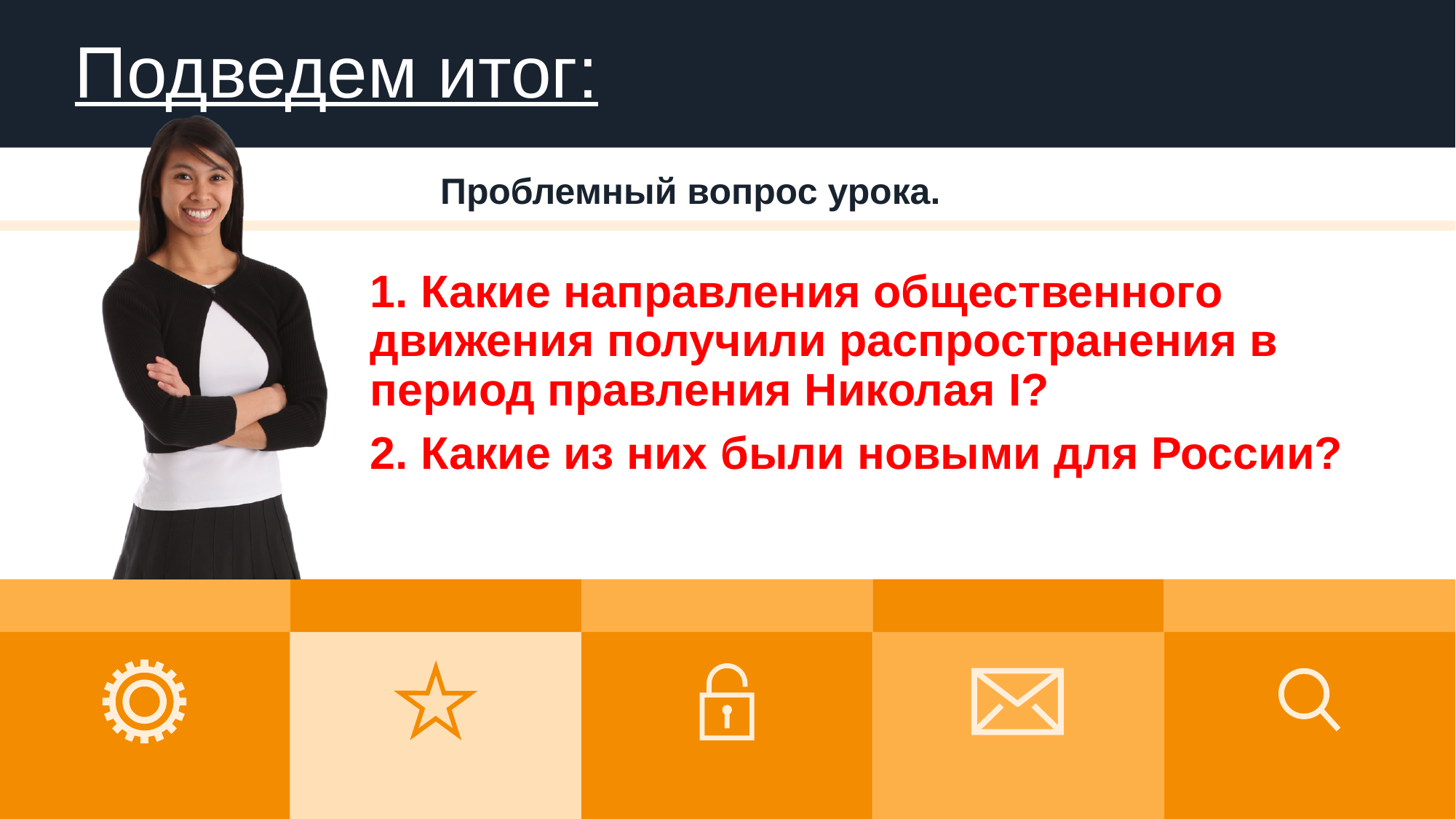

# Подведем итог:
Проблемный вопрос урока.
1. Какие направления общественного движения получили распространения в период правления Николая I?
2. Какие из них были новыми для России?